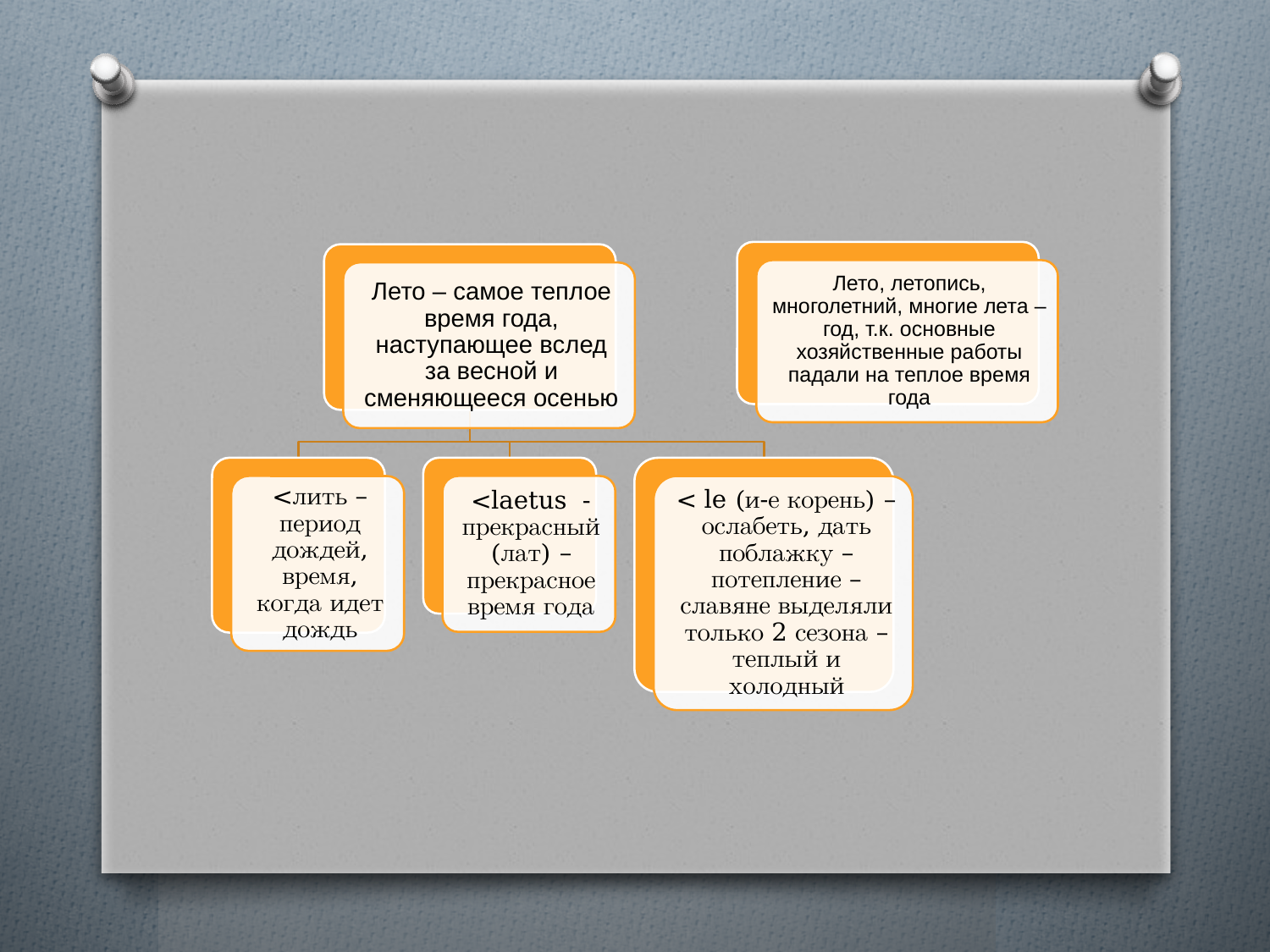

Лето – самое теплое время года, наступающее вслед за весной и сменяющееся осенью
<лить – период дождей, время, когда идет дождь
<laetus  - прекрасный (лат) – прекрасное время года
< le (и-е корень) – ослабеть, дать поблажку – потепление – славяне выделяли только 2 сезона – теплый и холодный
Лето, летопись, многолетний, многие лета – год, т.к. основные хозяйственные работы падали на теплое время года